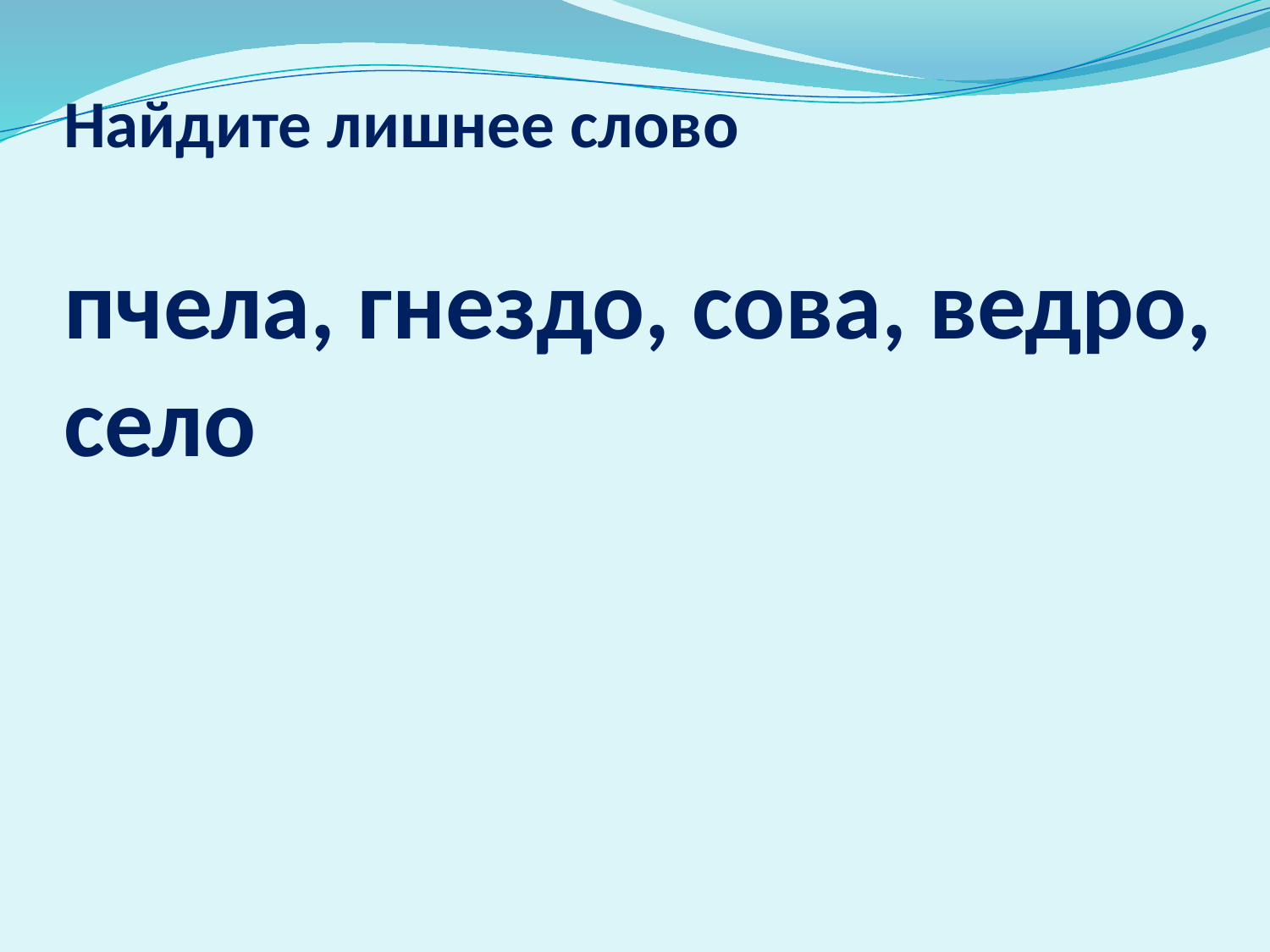

# Найдите лишнее слово пчела, гнездо, сова, ведро, село